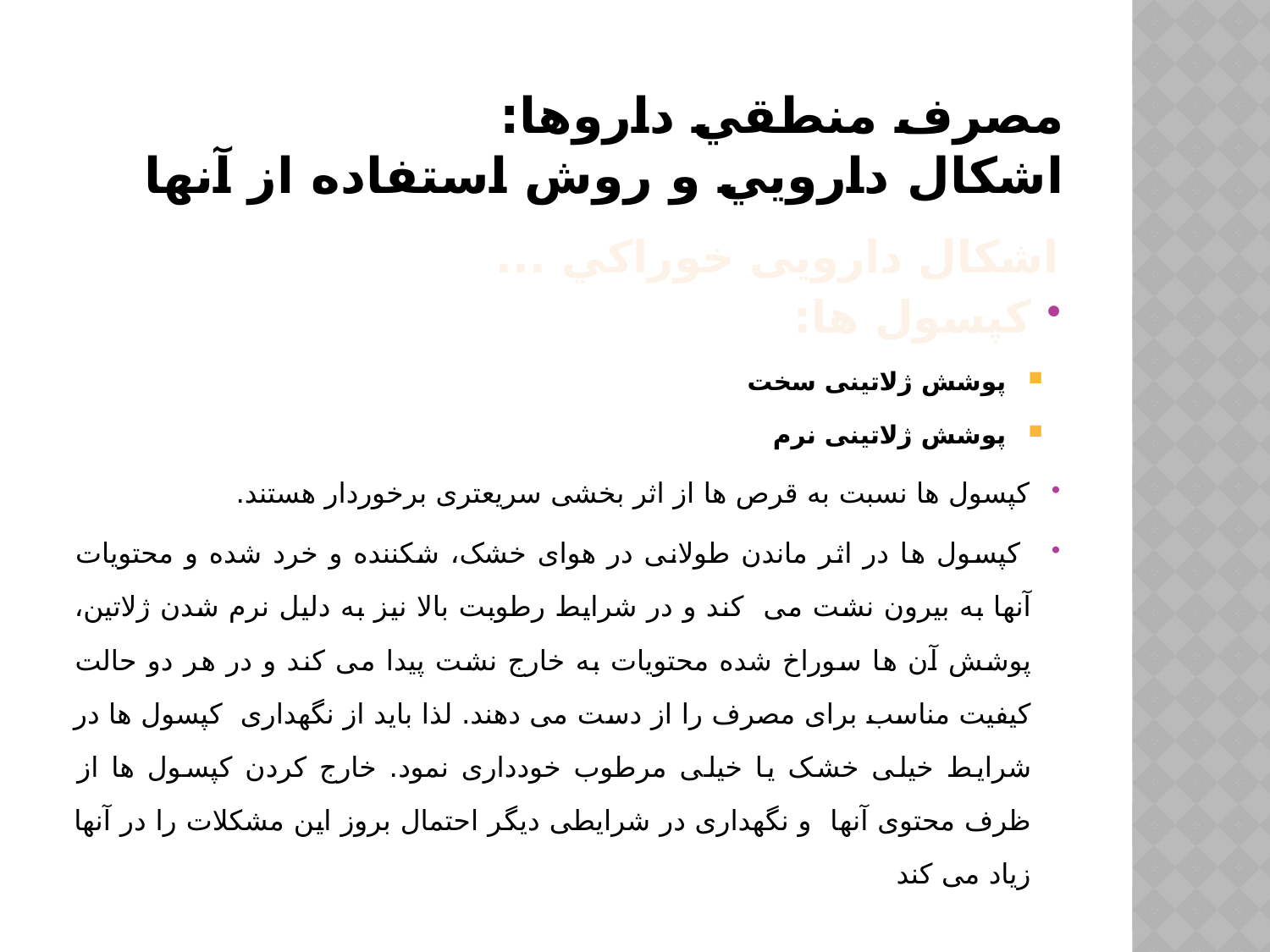

# مصرف منطقي داروها: اشكال دارويي و روش استفاده از آنها
اشکال دارویی خوراكي ...
کپسول ها:
پوشش ژلاتینی سخت
پوشش ژلاتینی نرم
کپسول ها نسبت به قرص ها از اثر بخشی سریعتری برخوردار هستند.
 کپسول ها در اثر ماندن طولانی در هوای خشک، شکننده و خرد شده و محتویات آنها به بیرون نشت می  کند و در شرایط رطوبت بالا نیز به دلیل نرم شدن ژلاتین، پوشش آن ها سوراخ شده محتویات به خارج نشت پیدا می کند و در هر دو حالت کیفیت مناسب برای مصرف را از دست می دهند. لذا باید از نگهداری  کپسول ها در شرایط خیلی خشک یا خیلی مرطوب خودداری نمود. خارج کردن کپسول ها از ظرف محتوی آنها  و نگهداری در شرایطی دیگر احتمال بروز این مشکلات را در آنها زیاد می کند